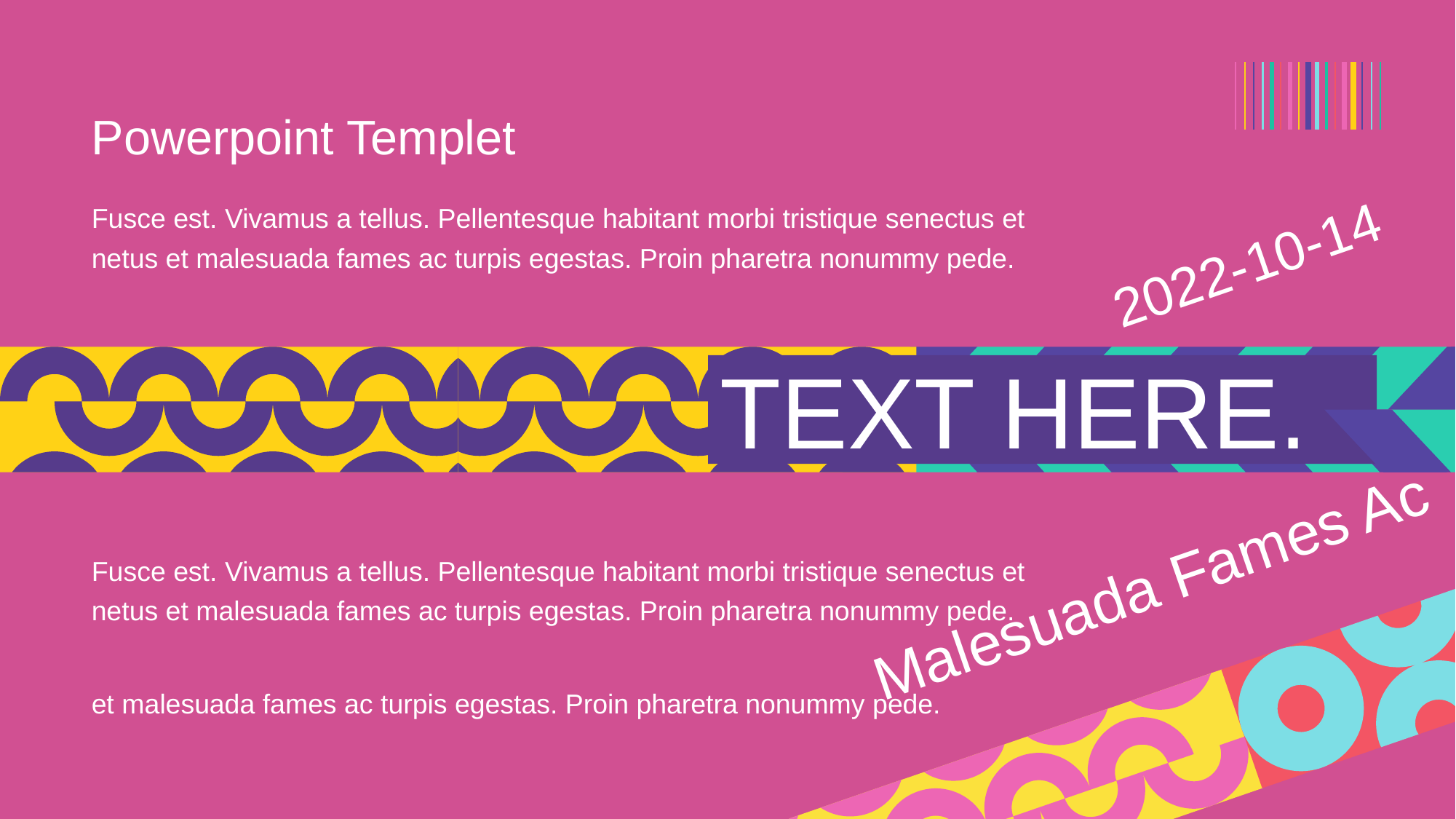

Powerpoint Templet
Fusce est. Vivamus a tellus. Pellentesque habitant morbi tristique senectus et netus et malesuada fames ac turpis egestas. Proin pharetra nonummy pede.
2022-10-14
TEXT HERE.

Malesuada Fames Ac
Fusce est. Vivamus a tellus. Pellentesque habitant morbi tristique senectus et netus et malesuada fames ac turpis egestas. Proin pharetra nonummy pede.

et malesuada fames ac turpis egestas. Proin pharetra nonummy pede.